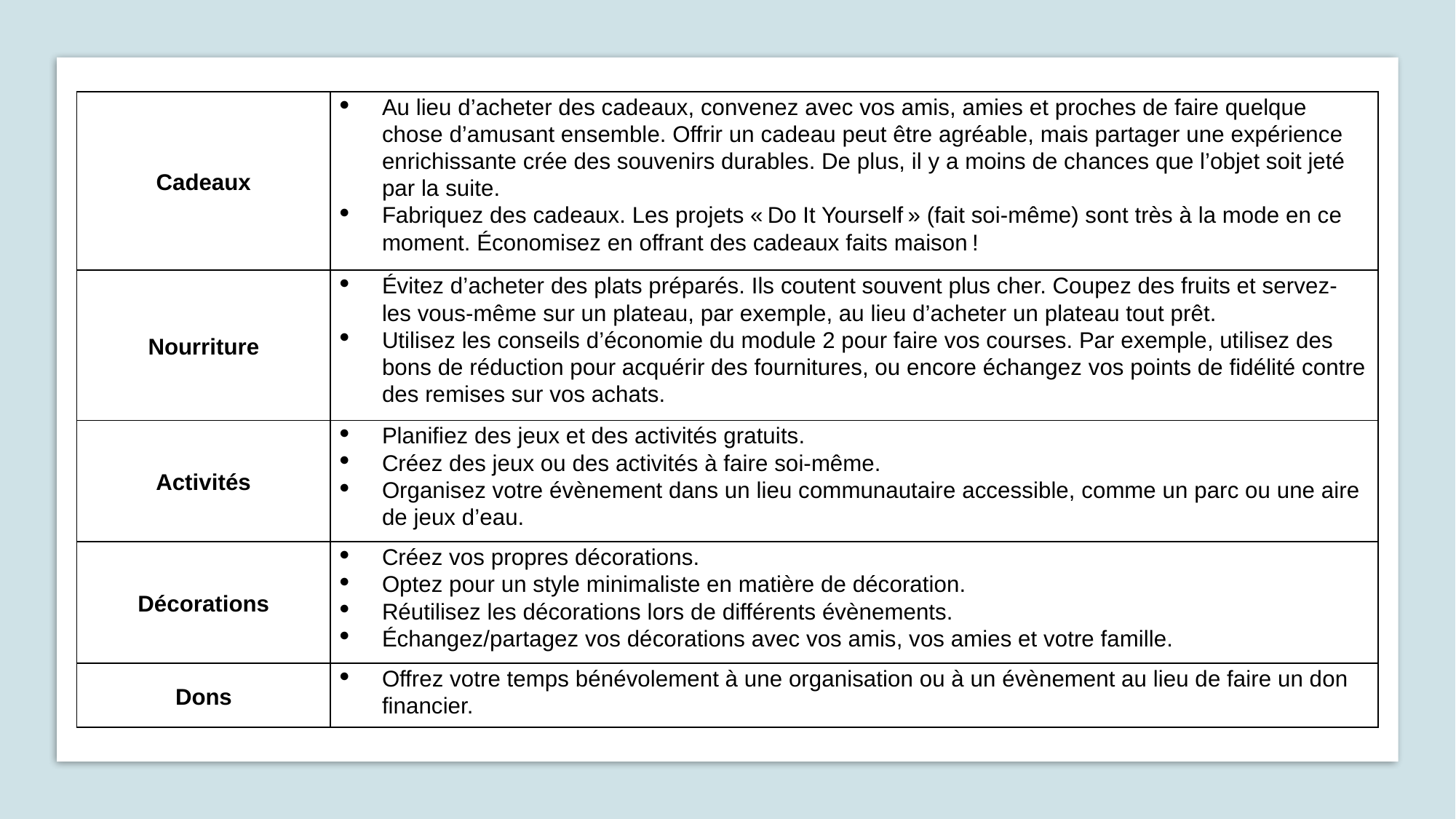

| Cadeaux | Au lieu d’acheter des cadeaux, convenez avec vos amis, amies et proches de faire quelque chose d’amusant ensemble. Offrir un cadeau peut être agréable, mais partager une expérience enrichissante crée des souvenirs durables. De plus, il y a moins de chances que l’objet soit jeté par la suite. Fabriquez des cadeaux. Les projets « Do It Yourself » (fait soi-même) sont très à la mode en ce moment. Économisez en offrant des cadeaux faits maison ! |
| --- | --- |
| Nourriture | Évitez d’acheter des plats préparés. Ils coutent souvent plus cher. Coupez des fruits et servez-les vous-même sur un plateau, par exemple, au lieu d’acheter un plateau tout prêt. Utilisez les conseils d’économie du module 2 pour faire vos courses. Par exemple, utilisez des bons de réduction pour acquérir des fournitures, ou encore échangez vos points de fidélité contre des remises sur vos achats. |
| Activités | Planifiez des jeux et des activités gratuits. Créez des jeux ou des activités à faire soi-même. Organisez votre évènement dans un lieu communautaire accessible, comme un parc ou une aire de jeux d’eau. |
| Décorations | Créez vos propres décorations. Optez pour un style minimaliste en matière de décoration. Réutilisez les décorations lors de différents évènements. Échangez/partagez vos décorations avec vos amis, vos amies et votre famille. |
| Dons | Offrez votre temps bénévolement à une organisation ou à un évènement au lieu de faire un don financier. |